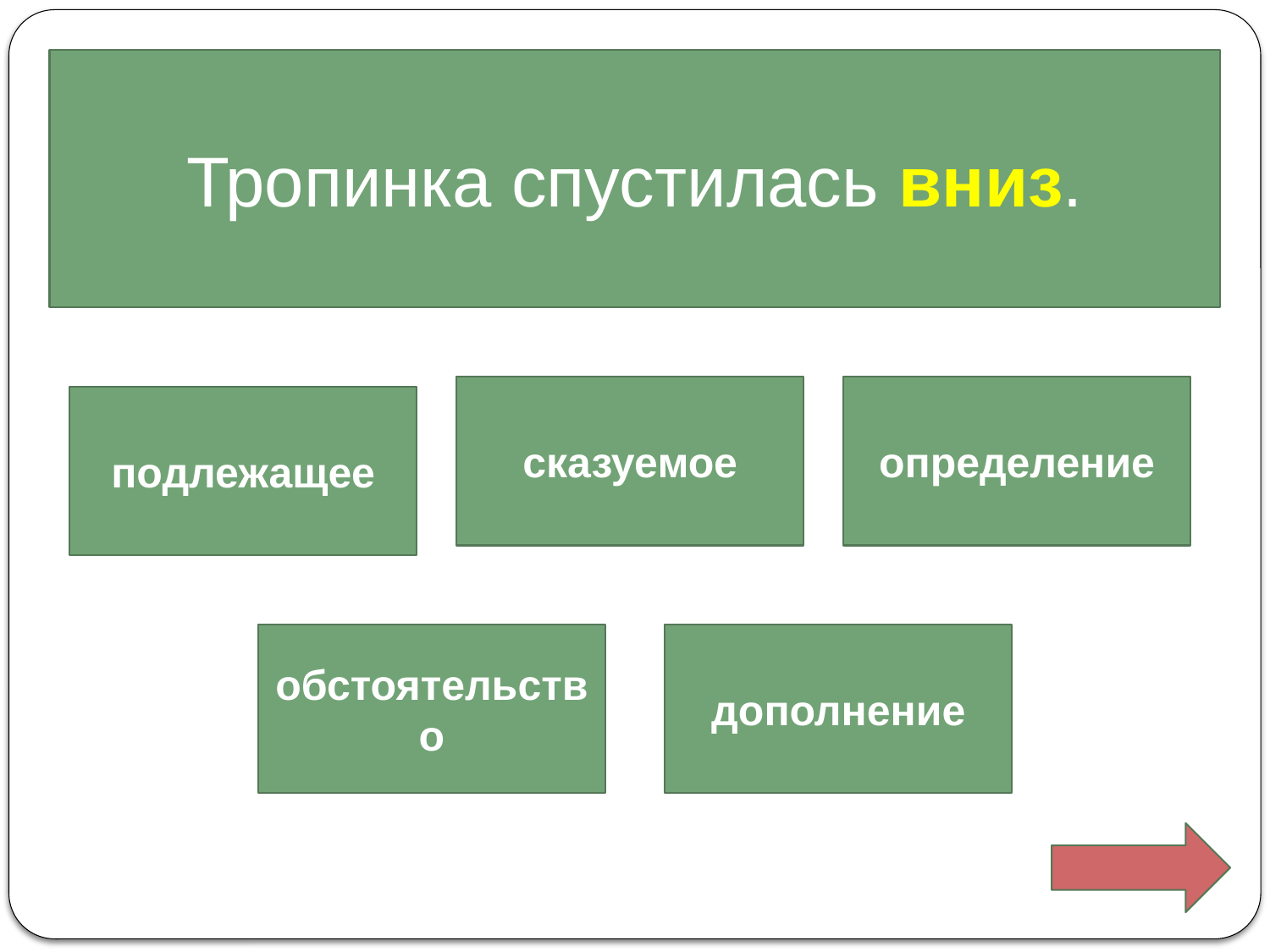

Тропинка спустилась вниз.
сказуемое
определение
подлежащее
обстоятельство
дополнение